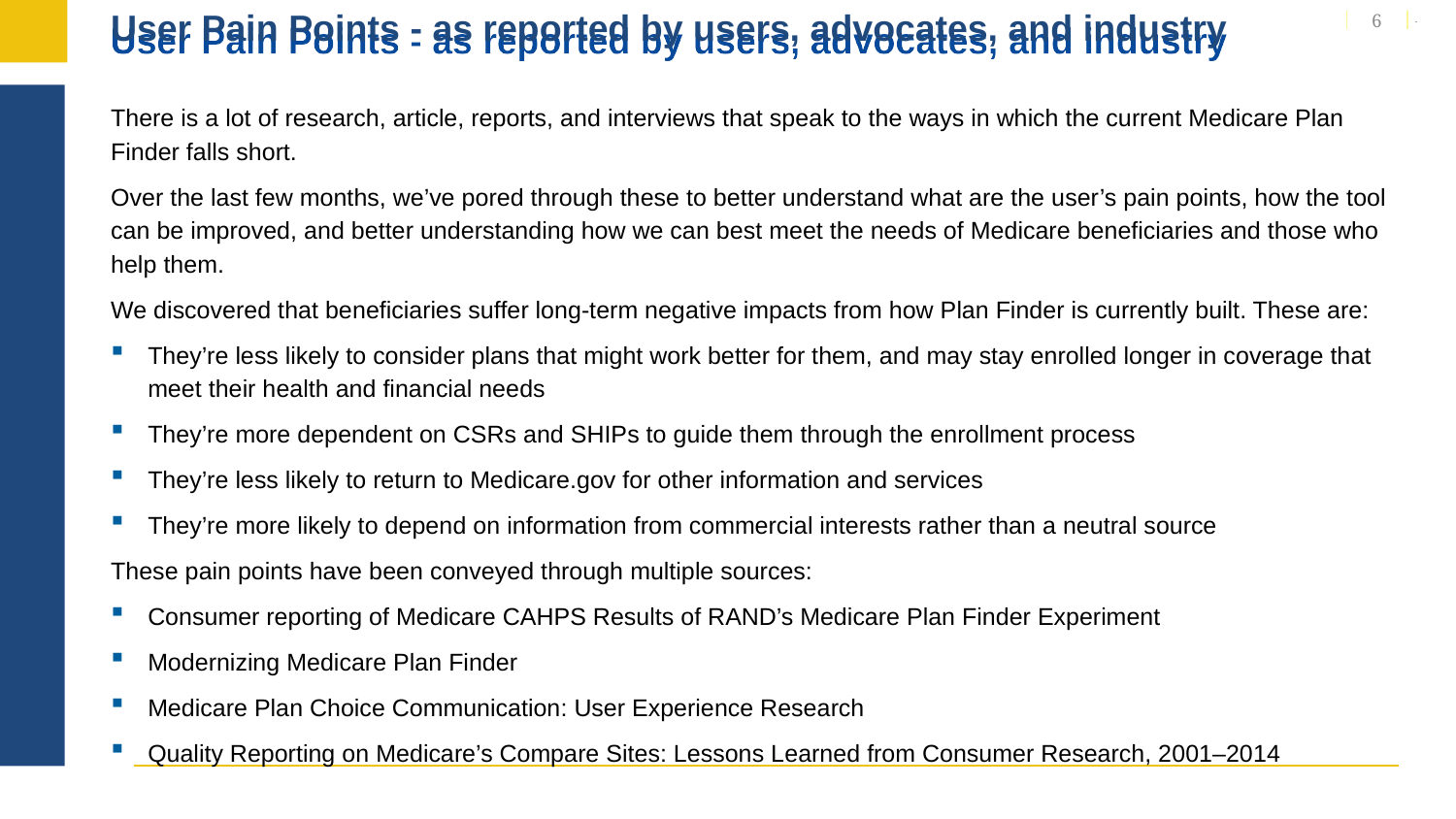

# User Pain Points - as reported by users, advocates, and industry
6
There is a lot of research, article, reports, and interviews that speak to the ways in which the current Medicare Plan Finder falls short.
Over the last few months, we’ve pored through these to better understand what are the user’s pain points, how the tool can be improved, and better understanding how we can best meet the needs of Medicare beneficiaries and those who help them.
We discovered that beneficiaries suffer long-term negative impacts from how Plan Finder is currently built. These are:
They’re less likely to consider plans that might work better for them, and may stay enrolled longer in coverage that meet their health and financial needs
They’re more dependent on CSRs and SHIPs to guide them through the enrollment process
They’re less likely to return to Medicare.gov for other information and services
They’re more likely to depend on information from commercial interests rather than a neutral source
These pain points have been conveyed through multiple sources:
Consumer reporting of Medicare CAHPS Results of RAND’s Medicare Plan Finder Experiment
Modernizing Medicare Plan Finder
Medicare Plan Choice Communication: User Experience Research
Quality Reporting on Medicare’s Compare Sites: Lessons Learned from Consumer Research, 2001–2014